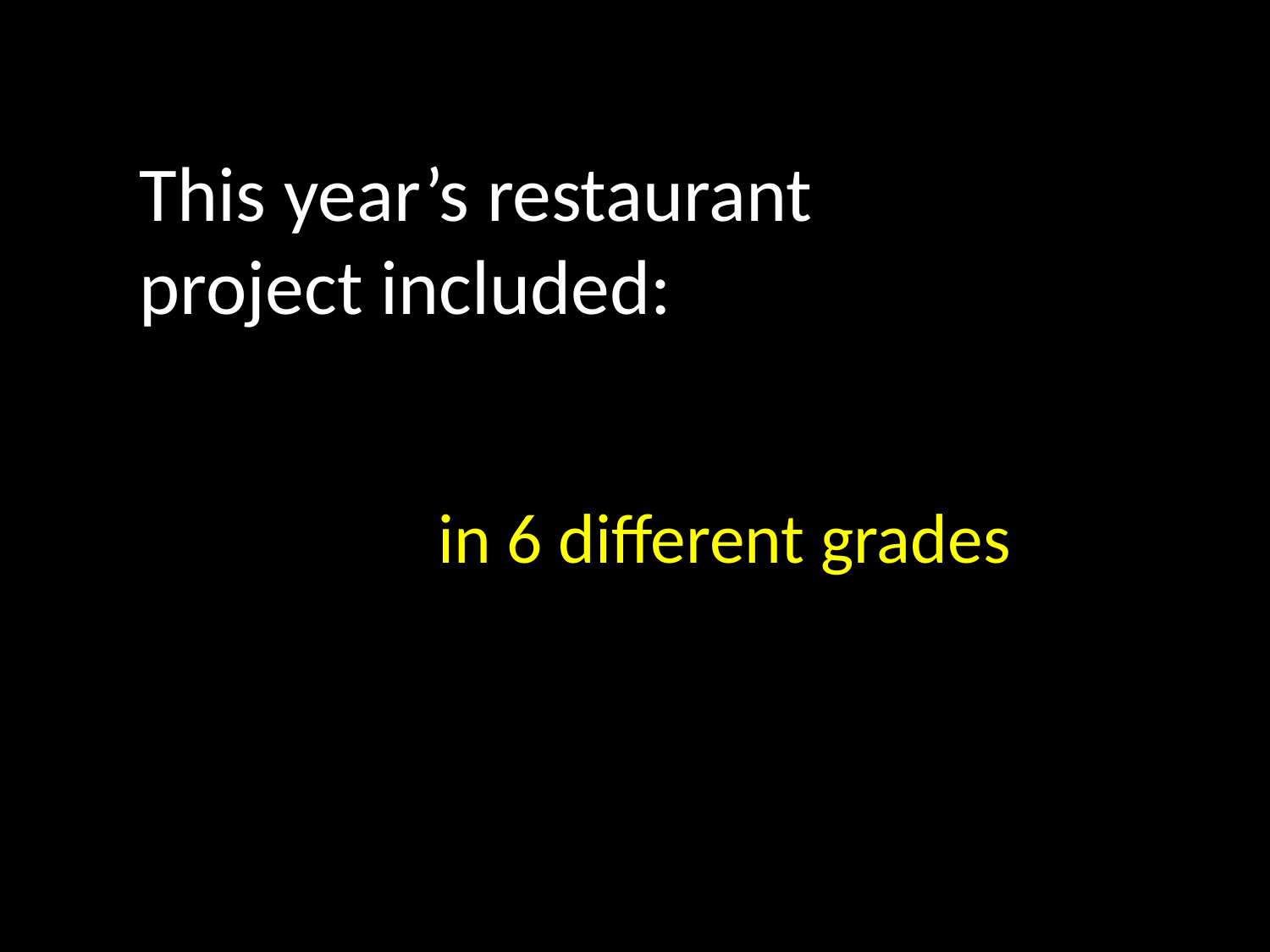

This year’s restaurant project included:
     in 6 different grades